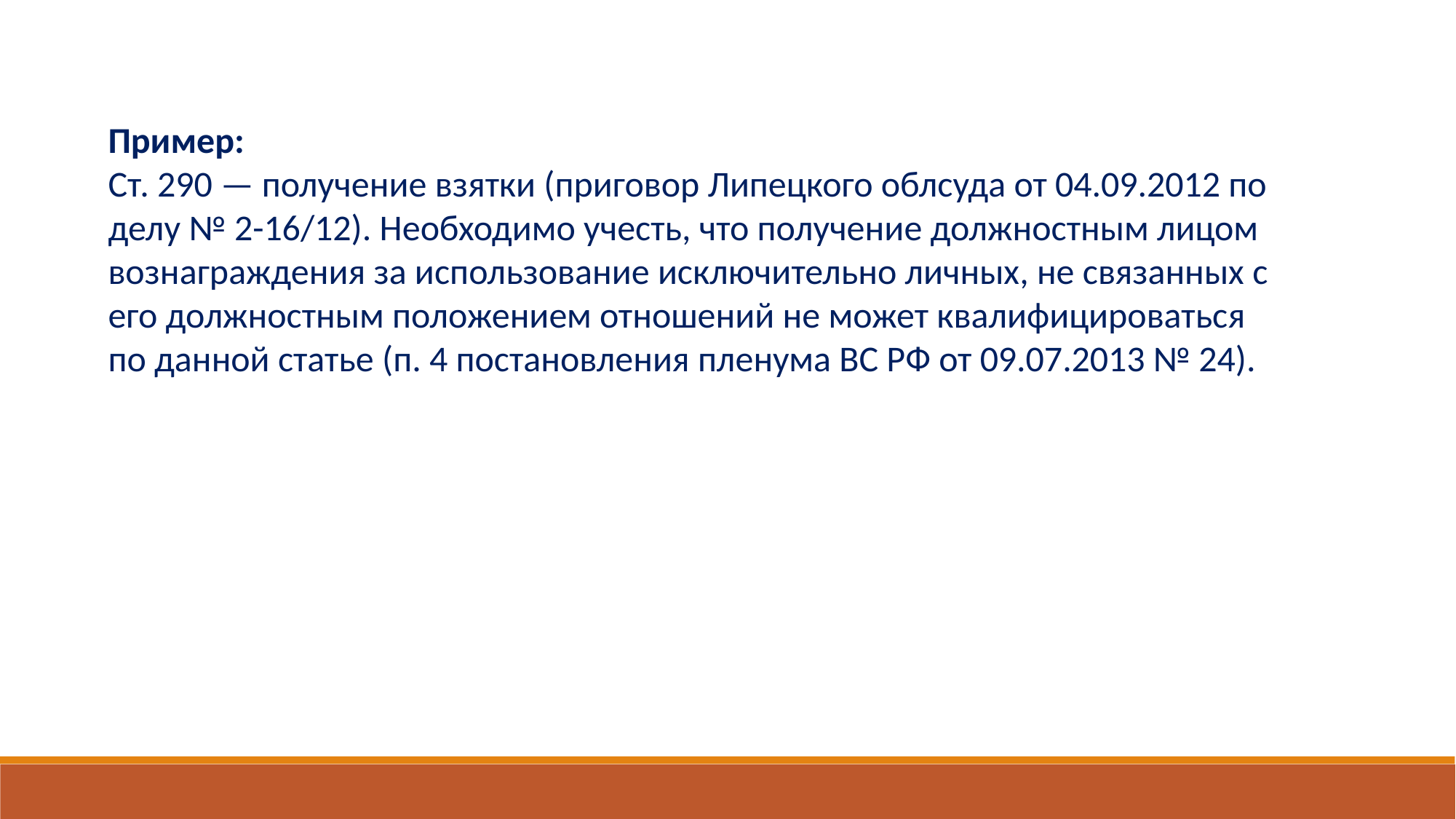

Пример:
Ст. 290 — получение взятки (приговор Липецкого облсуда от 04.09.2012 по делу № 2-16/12). Необходимо учесть, что получение должностным лицом вознаграждения за использование исключительно личных, не связанных с его должностным положением отношений не может квалифицироваться по данной статье (п. 4 постановления пленума ВС РФ от 09.07.2013 № 24).